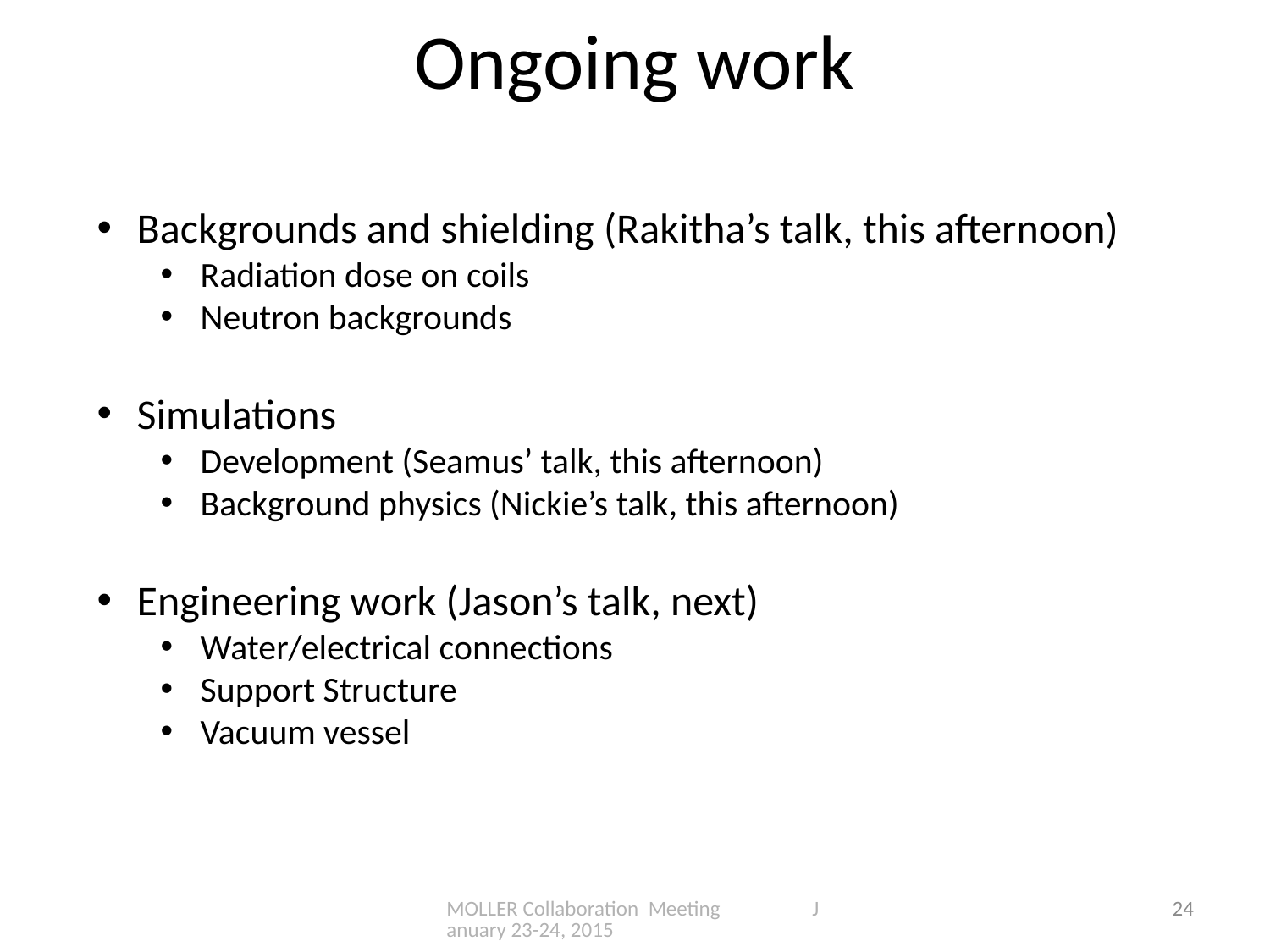

# Ongoing work
Backgrounds and shielding (Rakitha’s talk, this afternoon)
Radiation dose on coils
Neutron backgrounds

Simulations
Development (Seamus’ talk, this afternoon)
Background physics (Nickie’s talk, this afternoon)

Engineering work (Jason’s talk, next)
Water/electrical connections
Support Structure
Vacuum vessel

MOLLER Collaboration  Meeting                   January 23-24, 2015
24